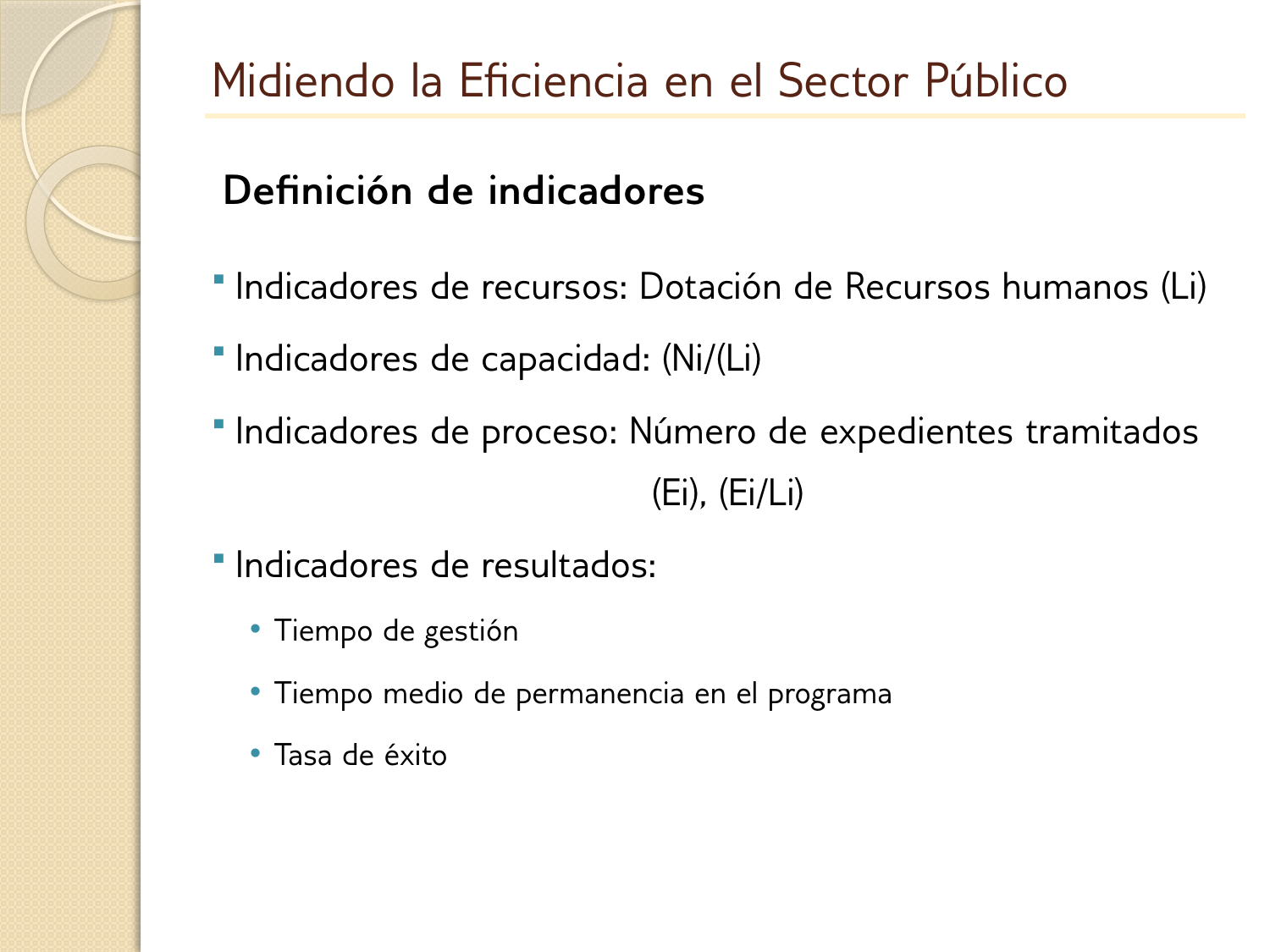

# Midiendo la Eficiencia en el Sector Público
Definición de indicadores
Indicadores de recursos: Dotación de Recursos humanos (Li)
Indicadores de capacidad: (Ni/(Li)
Indicadores de proceso: Número de expedientes tramitados
				   (Ei), (Ei/Li)
Indicadores de resultados:
Tiempo de gestión
Tiempo medio de permanencia en el programa
Tasa de éxito